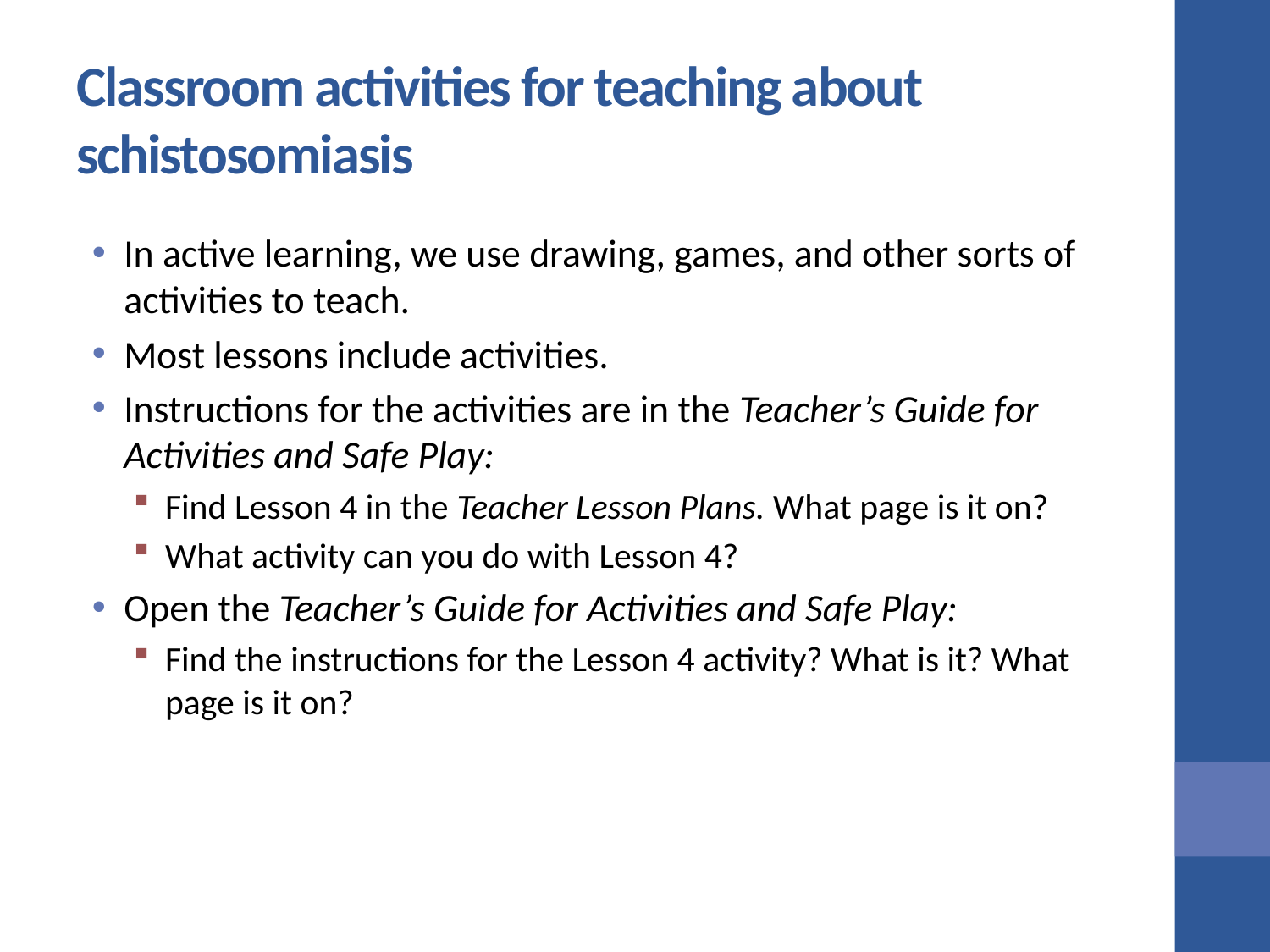

# Classroom activities for teaching about schistosomiasis
In active learning, we use drawing, games, and other sorts of activities to teach.
Most lessons include activities.
Instructions for the activities are in the Teacher’s Guide for Activities and Safe Play:
Find Lesson 4 in the Teacher Lesson Plans. What page is it on?
What activity can you do with Lesson 4?
Open the Teacher’s Guide for Activities and Safe Play:
Find the instructions for the Lesson 4 activity? What is it? What page is it on?